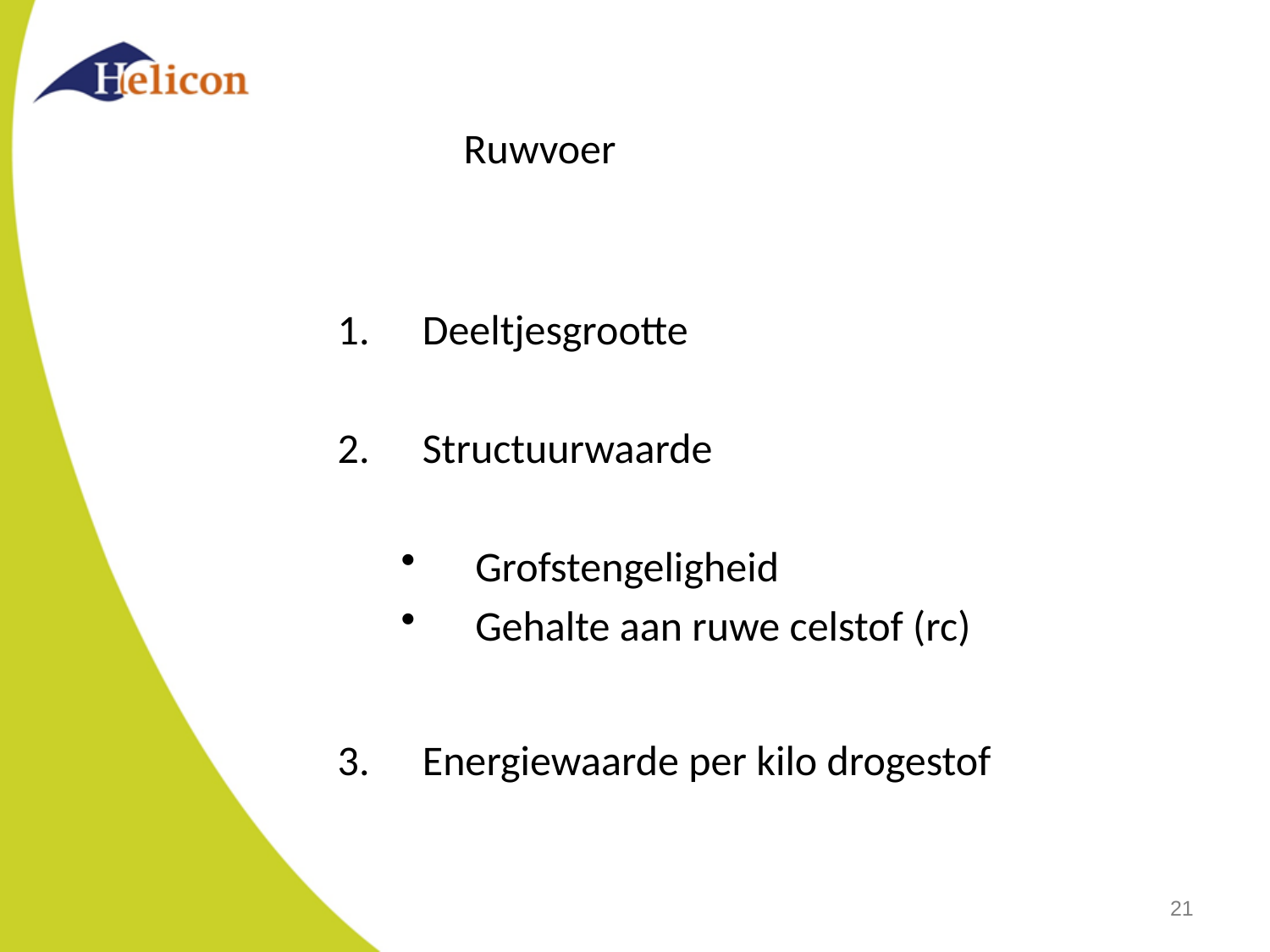

Ruwvoer
Deeltjesgrootte

Structuurwaarde

Grofstengeligheid
Gehalte aan ruwe celstof (rc)

Energiewaarde per kilo drogestof
21